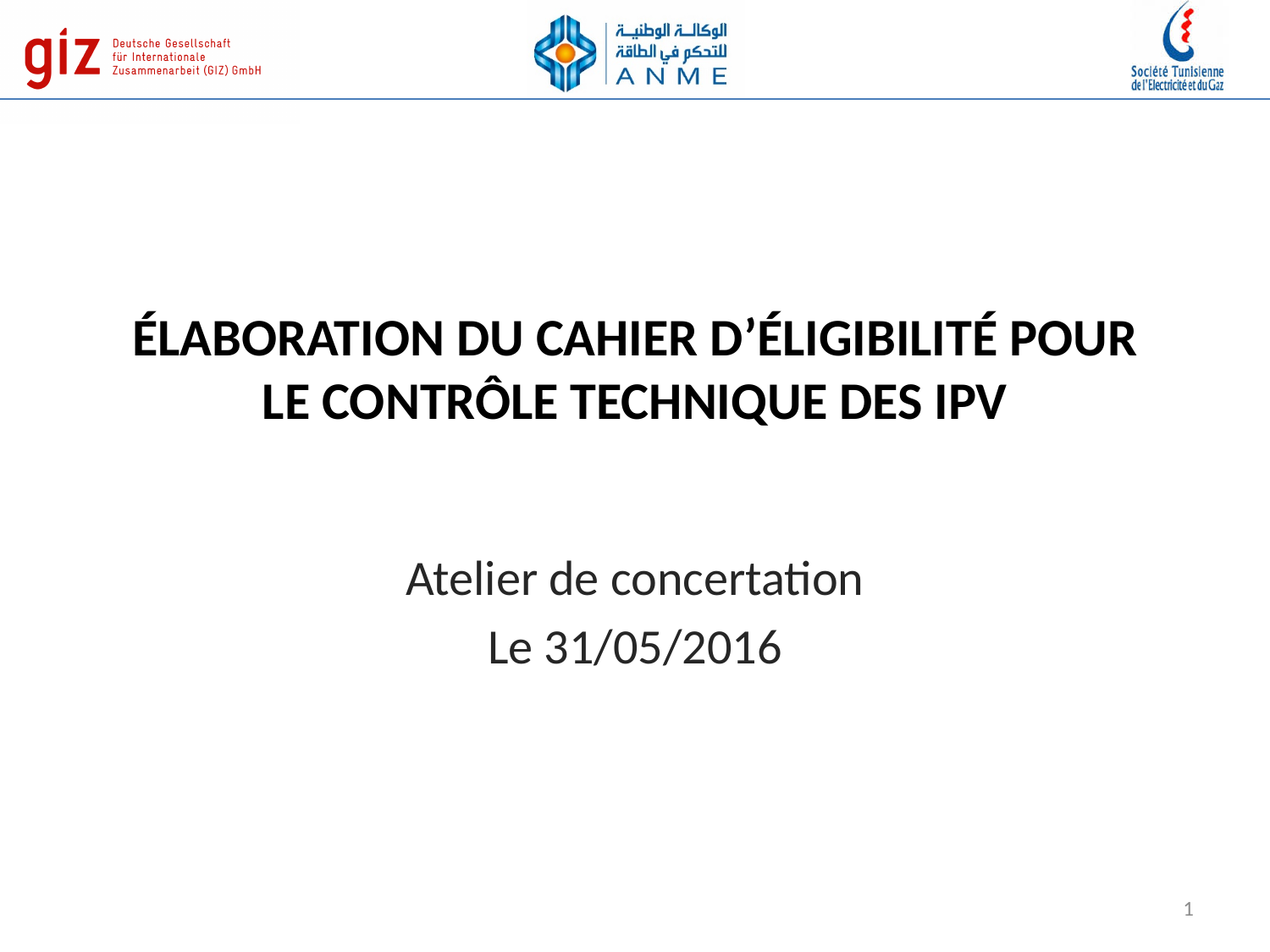

# ÉLABORATION DU CAHIER D’ÉLIGIBILITÉ POUR LE CONTRÔLE TECHNIQUE DES IPV
Atelier de concertation
Le 31/05/2016
1